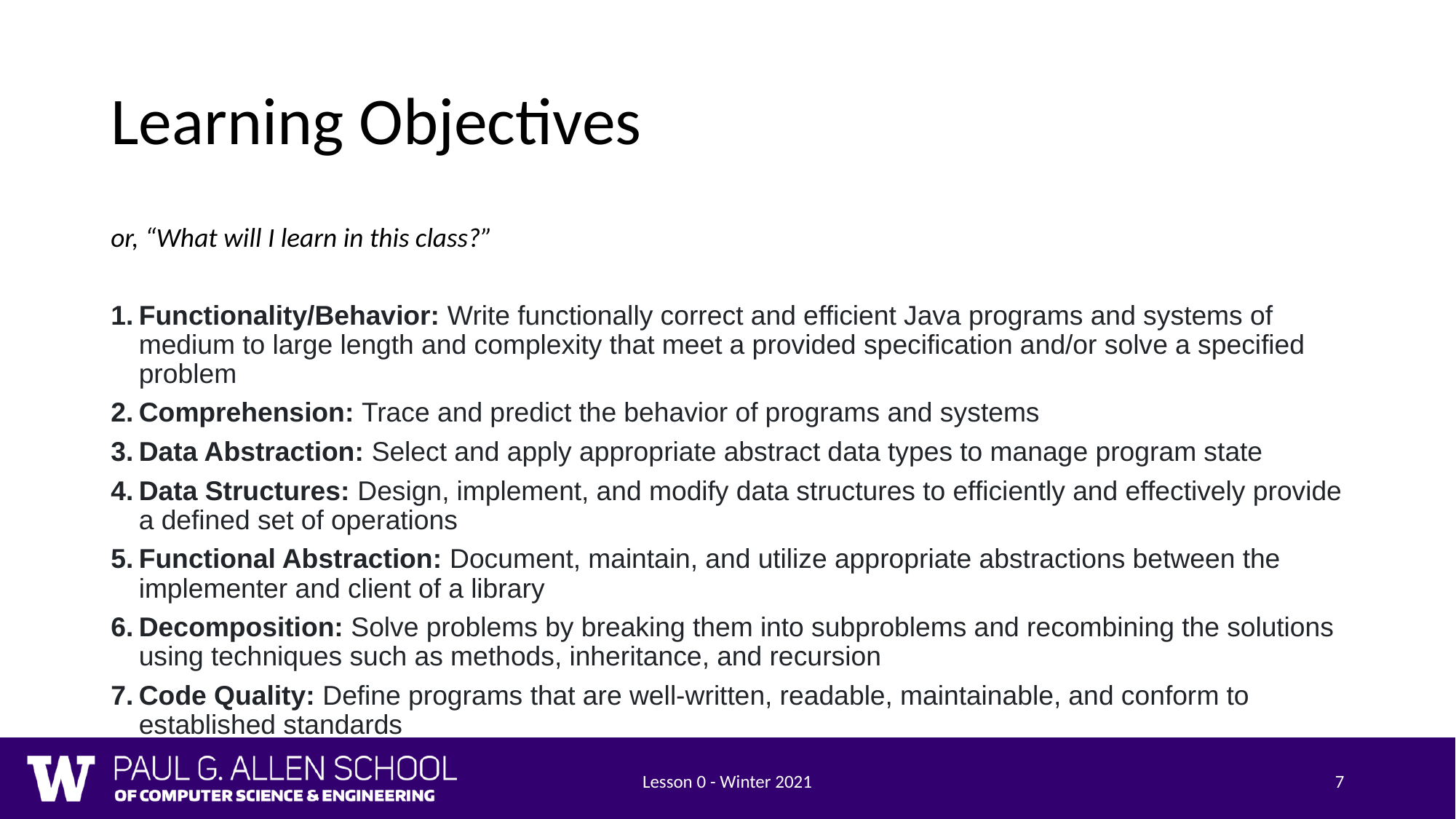

# Learning Objectives
or, “What will I learn in this class?”

Functionality/Behavior: Write functionally correct and efficient Java programs and systems of medium to large length and complexity that meet a provided specification and/or solve a specified problem
Comprehension: Trace and predict the behavior of programs and systems
Data Abstraction: Select and apply appropriate abstract data types to manage program state
Data Structures: Design, implement, and modify data structures to efficiently and effectively provide a defined set of operations
Functional Abstraction: Document, maintain, and utilize appropriate abstractions between the implementer and client of a library
Decomposition: Solve problems by breaking them into subproblems and recombining the solutions using techniques such as methods, inheritance, and recursion
Code Quality: Define programs that are well-written, readable, maintainable, and conform to established standards
Lesson 0 - Winter 2021
7